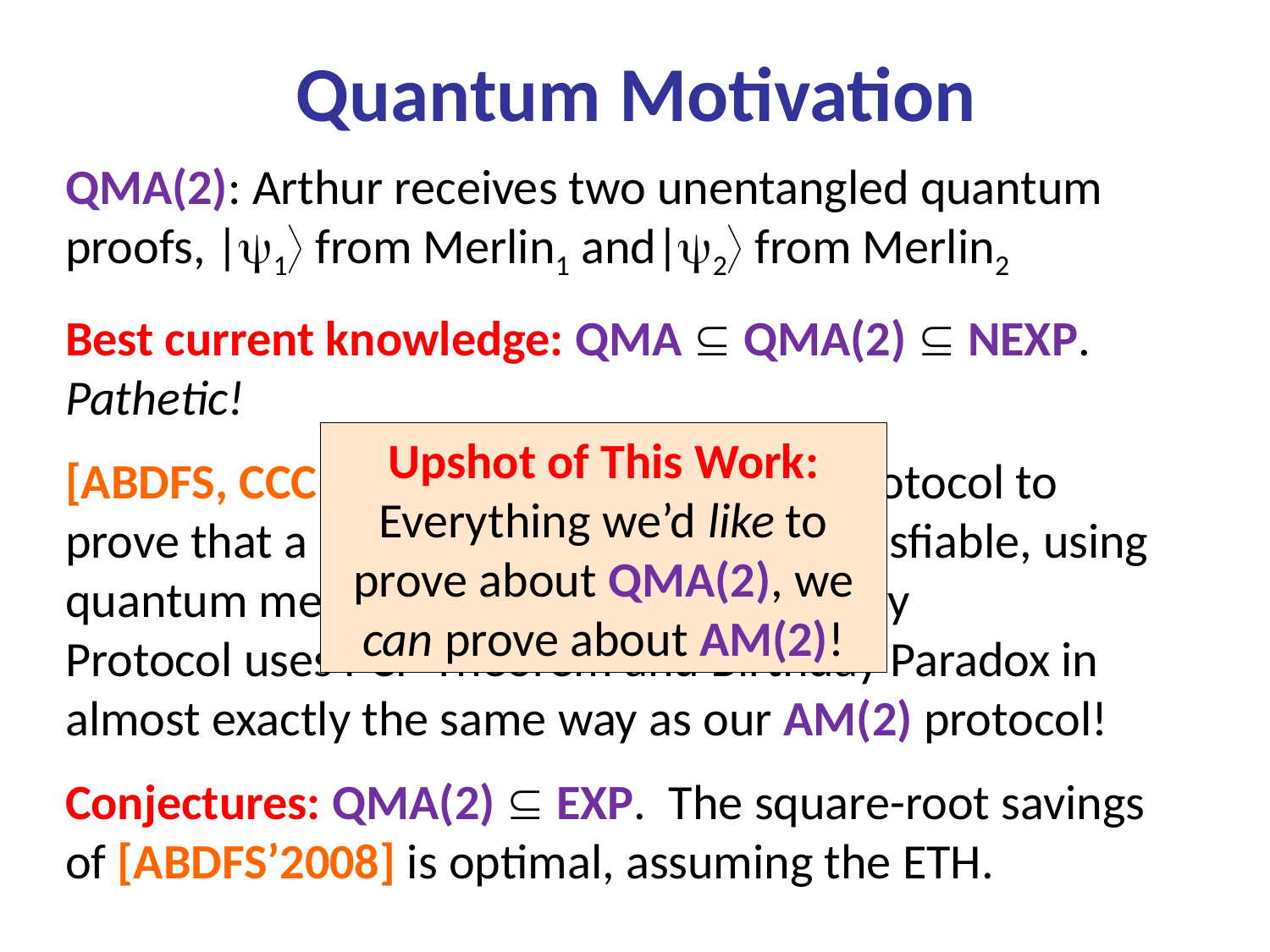

# Quantum Motivation
QMA(2): Arthur receives two unentangled quantum proofs, |ψ1〉 from Merlin1 and|ψ2〉 from Merlin2
Best current knowledge: QMA ⊆ QMA(2) ⊆ NEXP.  Pathetic!
[ABDFS, CCC’2008]: There’s a QMA(2) protocol to prove that a 3Sat instance of size n is satisfiable, using quantum messages with Õ(√n) qubits only
Protocol uses PCP Theorem and Birthday Paradox in almost exactly the same way as our AM(2) protocol!
Conjectures: QMA(2) ⊆ EXP.  The square-root savings of [ABDFS’2008] is optimal, assuming the ETH.
Upshot of This Work: Everything we’d like to prove about QMA(2), we can prove about AM(2)!